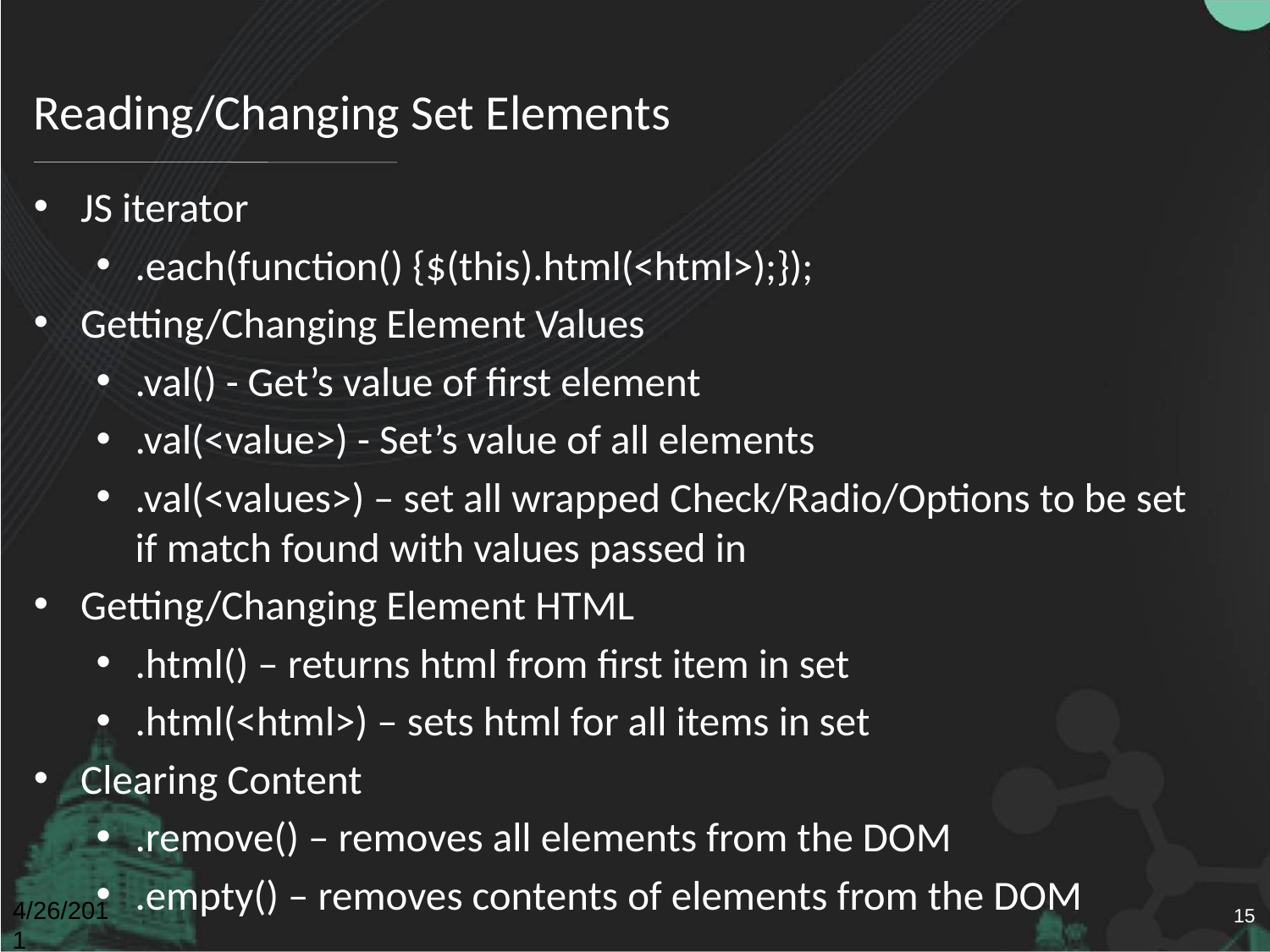

# Reading/Changing Set Elements
JS iterator
.each(function() {$(this).html(<html>);});
Getting/Changing Element Values
.val() - Get’s value of first element
.val(<value>) - Set’s value of all elements
.val(<values>) – set all wrapped Check/Radio/Options to be set if match found with values passed in
Getting/Changing Element HTML
.html() – returns html from first item in set
.html(<html>) – sets html for all items in set
Clearing Content
.remove() – removes all elements from the DOM
.empty() – removes contents of elements from the DOM

4/26/2011
15